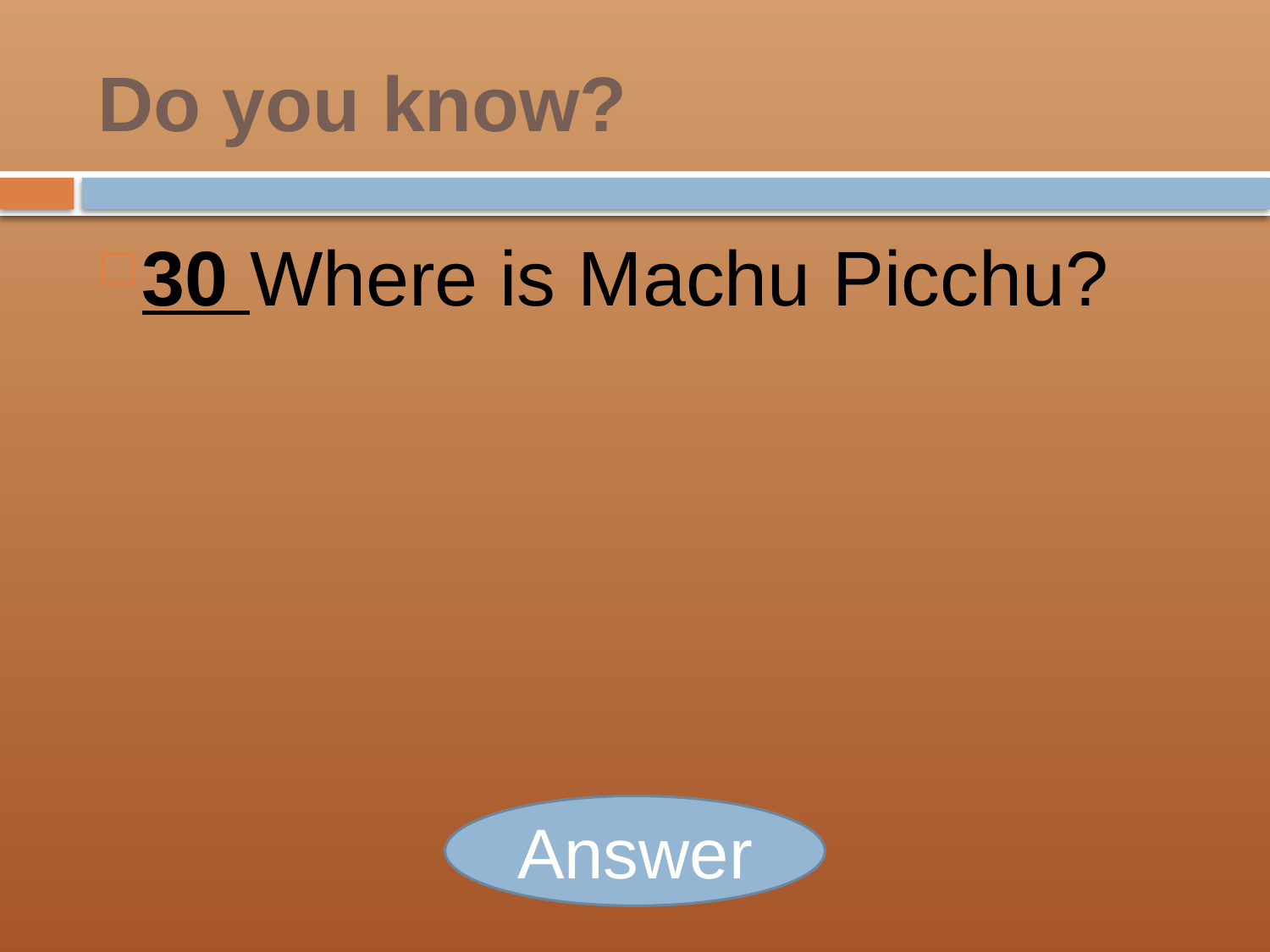

# Do you know?
30 Where is Machu Picchu?
Answer